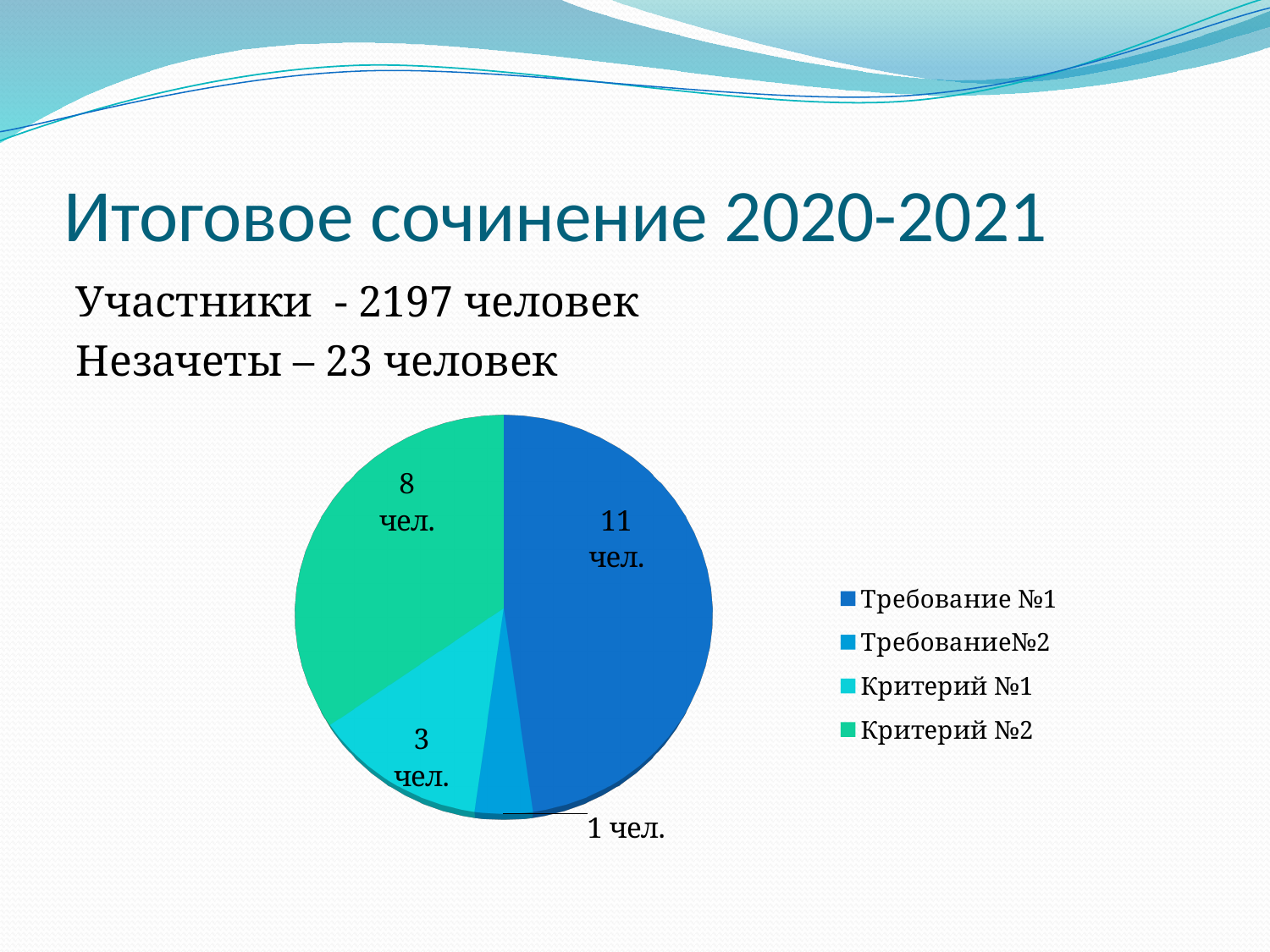

# Итоговое сочинение 2020-2021
Участники  - 2197 человек
Незачеты – 23 человек

[unsupported chart]